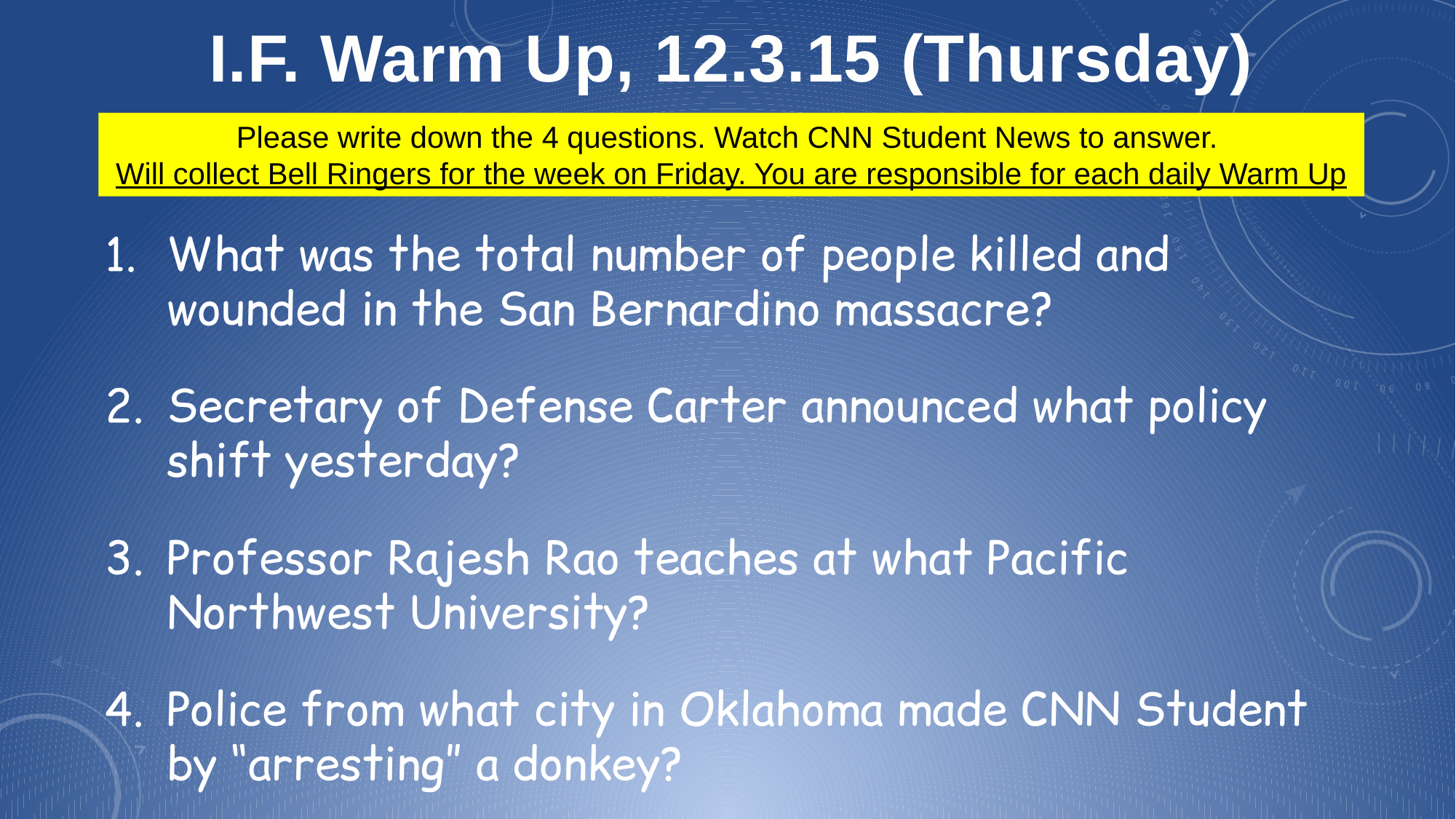

I.F. Warm Up, 12.3.15 (Thursday)
Please write down the 4 questions. Watch CNN Student News to answer.
Will collect Bell Ringers for the week on Friday. You are responsible for each daily Warm Up
What was the total number of people killed and wounded in the San Bernardino massacre?
Secretary of Defense Carter announced what policy shift yesterday?
Professor Rajesh Rao teaches at what Pacific Northwest University?
Police from what city in Oklahoma made CNN Student by “arresting” a donkey?